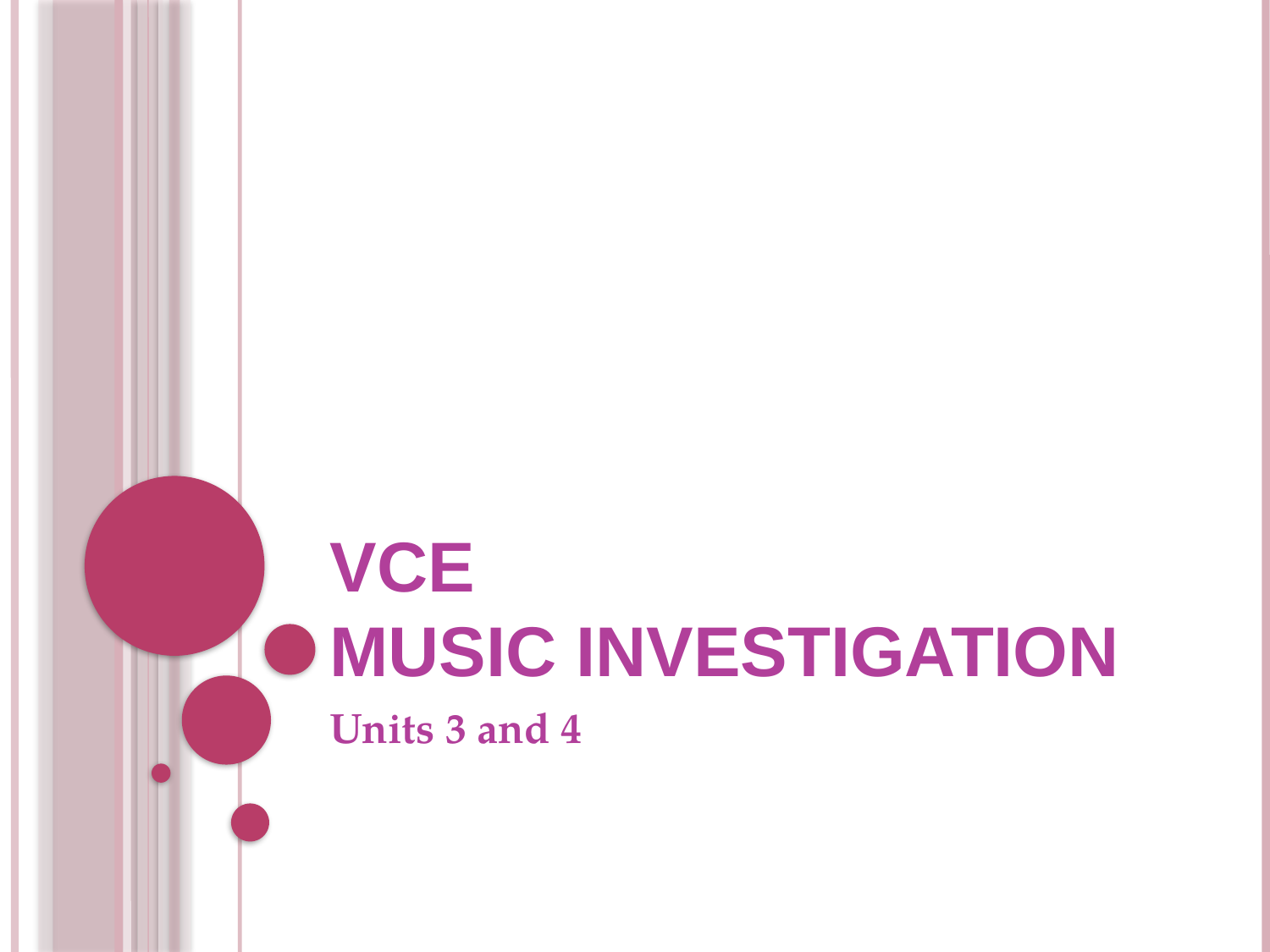

# VCE Music Investigation
Units 3 and 4